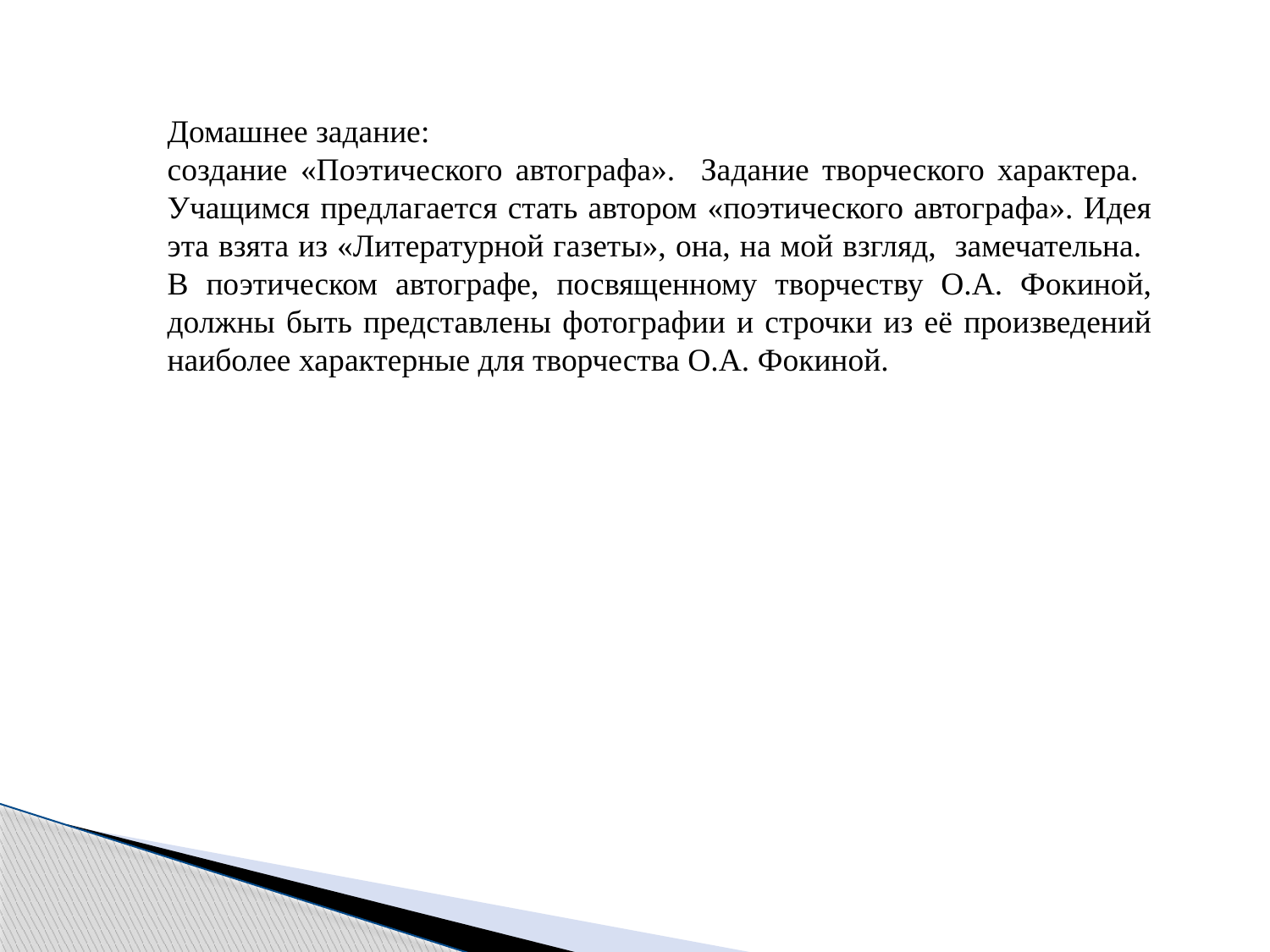

Домашнее задание:
создание «Поэтического автографа».  Задание творческого характера.  Учащимся предлагается стать автором «поэтического автографа». Идея эта взята из «Литературной газеты», она, на мой взгляд,  замечательна.  В поэтическом автографе, посвященному творчеству О.А. Фокиной, должны быть представлены фотографии и строчки из её произведений наиболее характерные для творчества О.А. Фокиной.
#